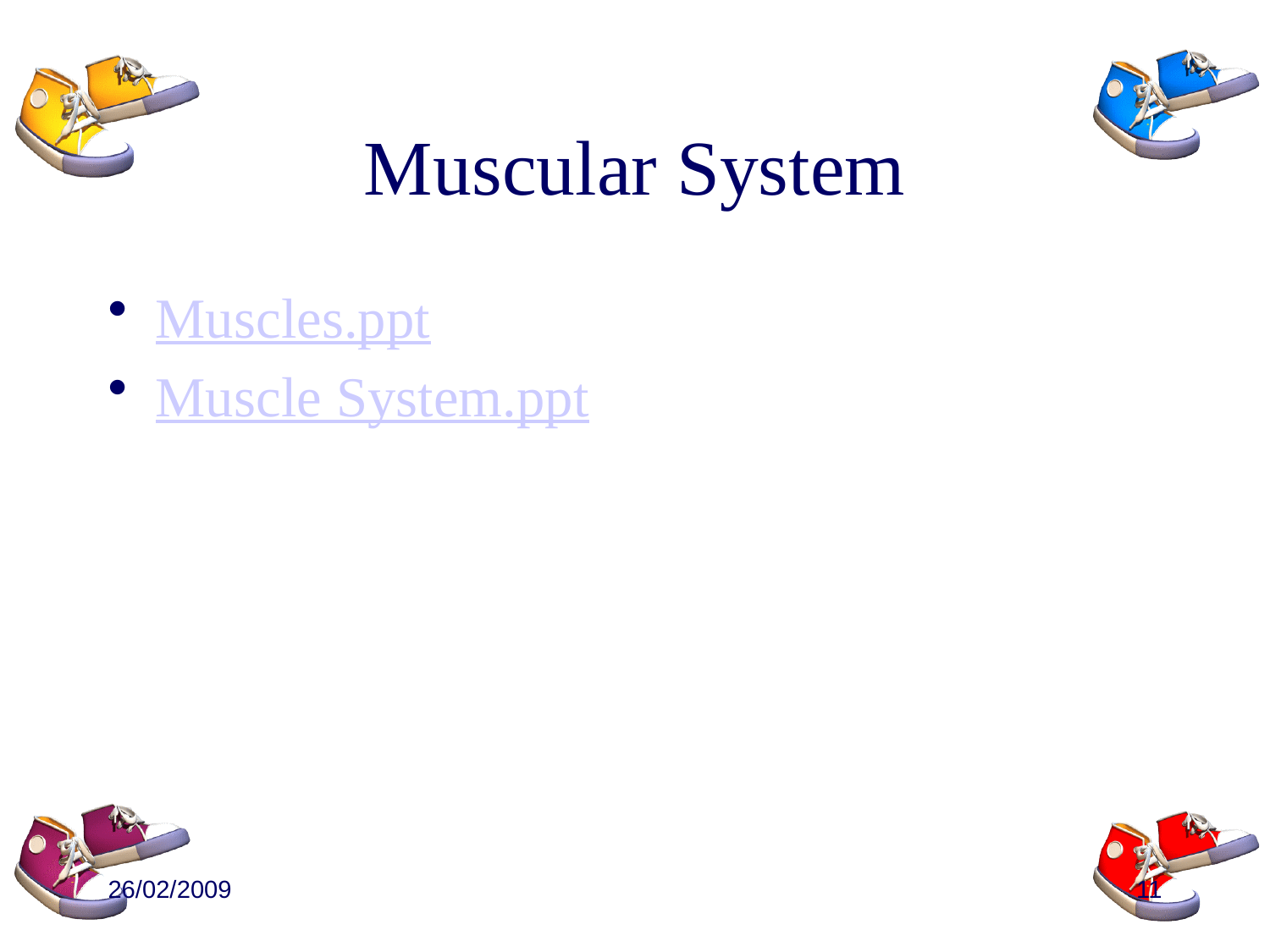

# Muscular System
Muscles.ppt
Muscle System.ppt
26/02/2009
11